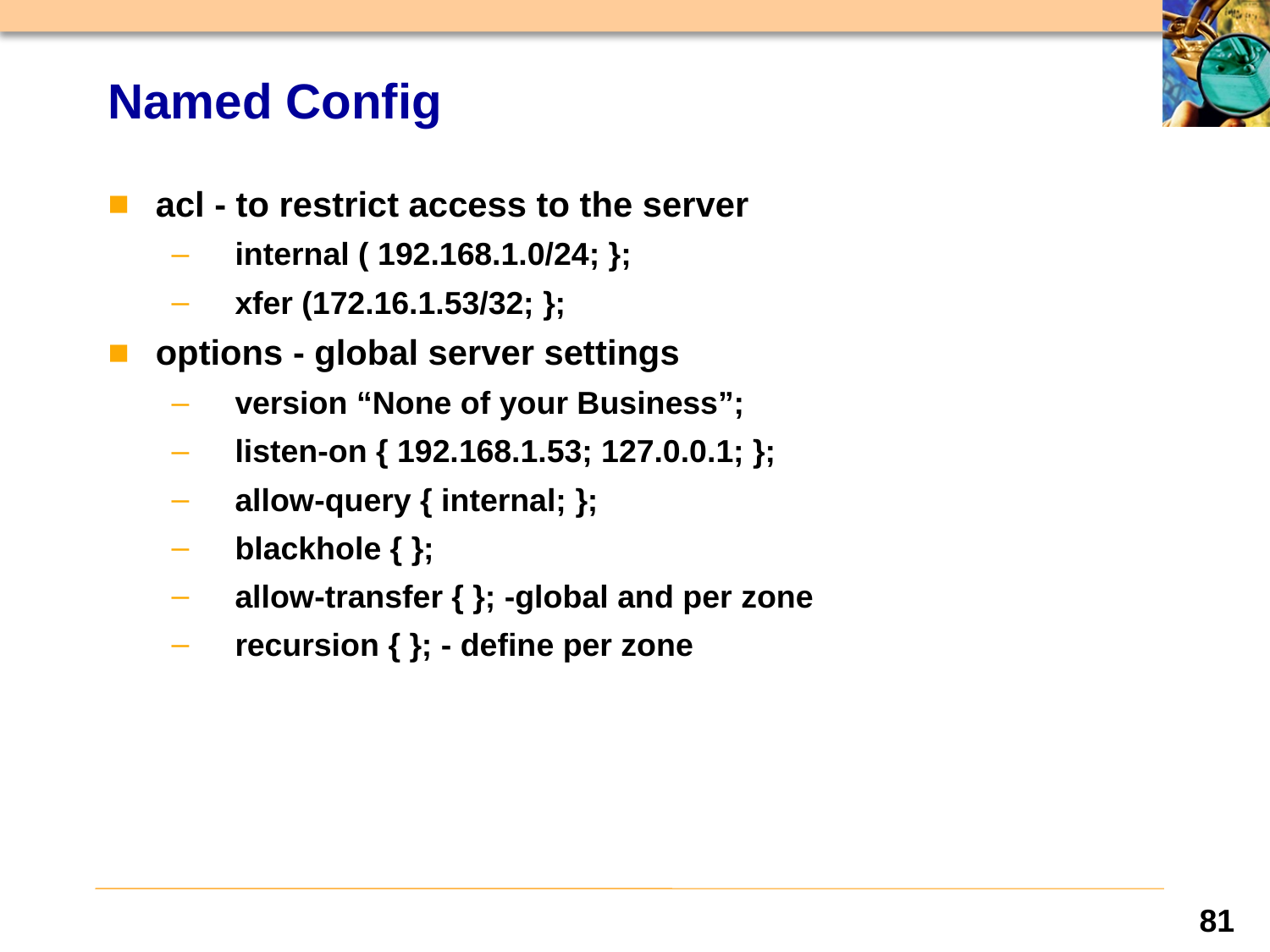

# Named Config
acl - to restrict access to the server
internal ( 192.168.1.0/24; };
xfer (172.16.1.53/32; };
options - global server settings
version “None of your Business”;
listen-on { 192.168.1.53; 127.0.0.1; };
allow-query { internal; };
blackhole { };
allow-transfer { }; -global and per zone
recursion { }; - define per zone